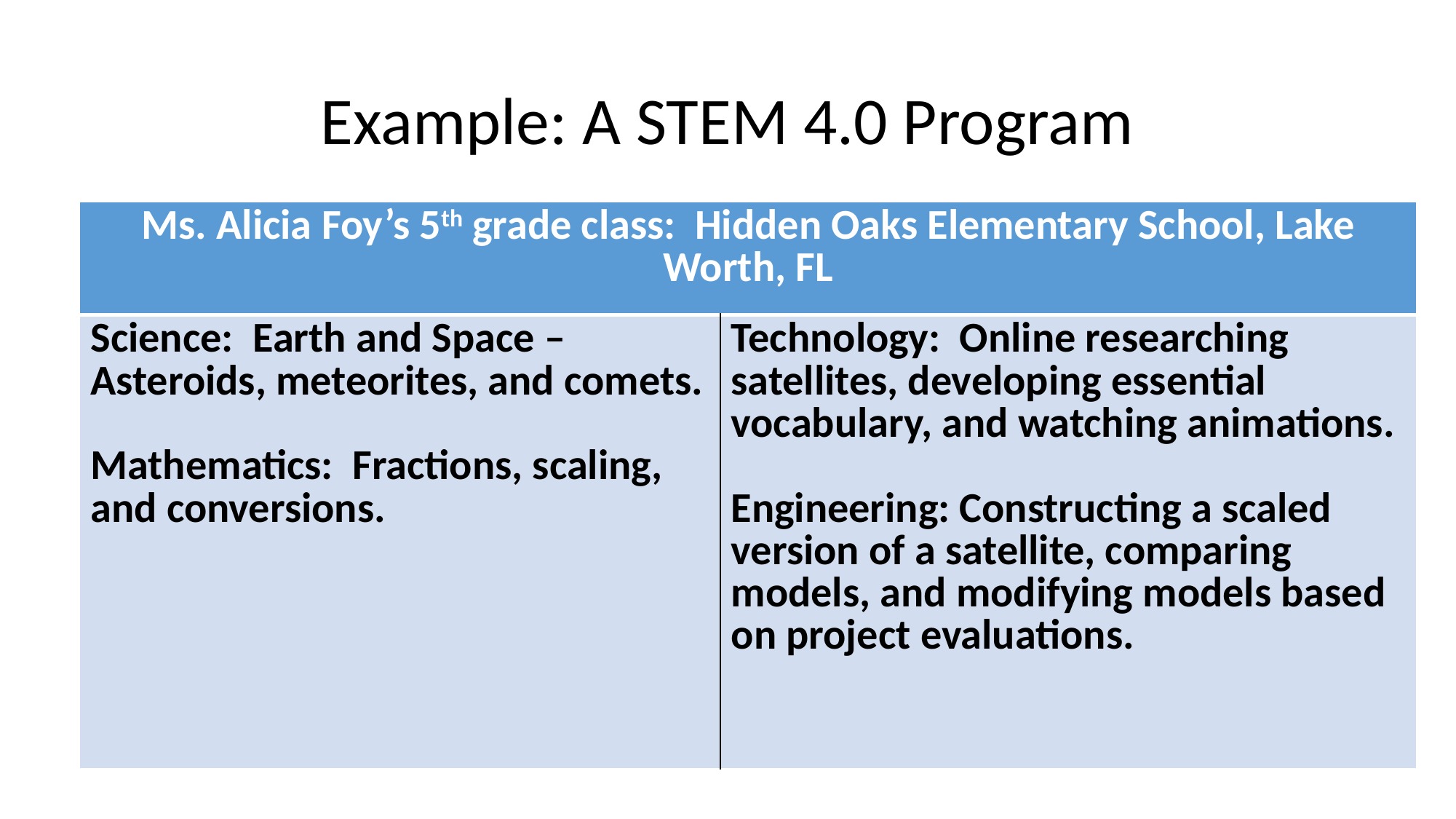

# Example: A STEM 4.0 Program
| Ms. Alicia Foy’s 5th grade class: Hidden Oaks Elementary School, Lake Worth, FL |  |
| --- | --- |
| Science: Earth and Space – Asteroids, meteorites, and comets. Mathematics: Fractions, scaling, and conversions. | Technology: Online researching satellites, developing essential vocabulary, and watching animations. Engineering: Constructing a scaled version of a satellite, comparing models, and modifying models based on project evaluations. |